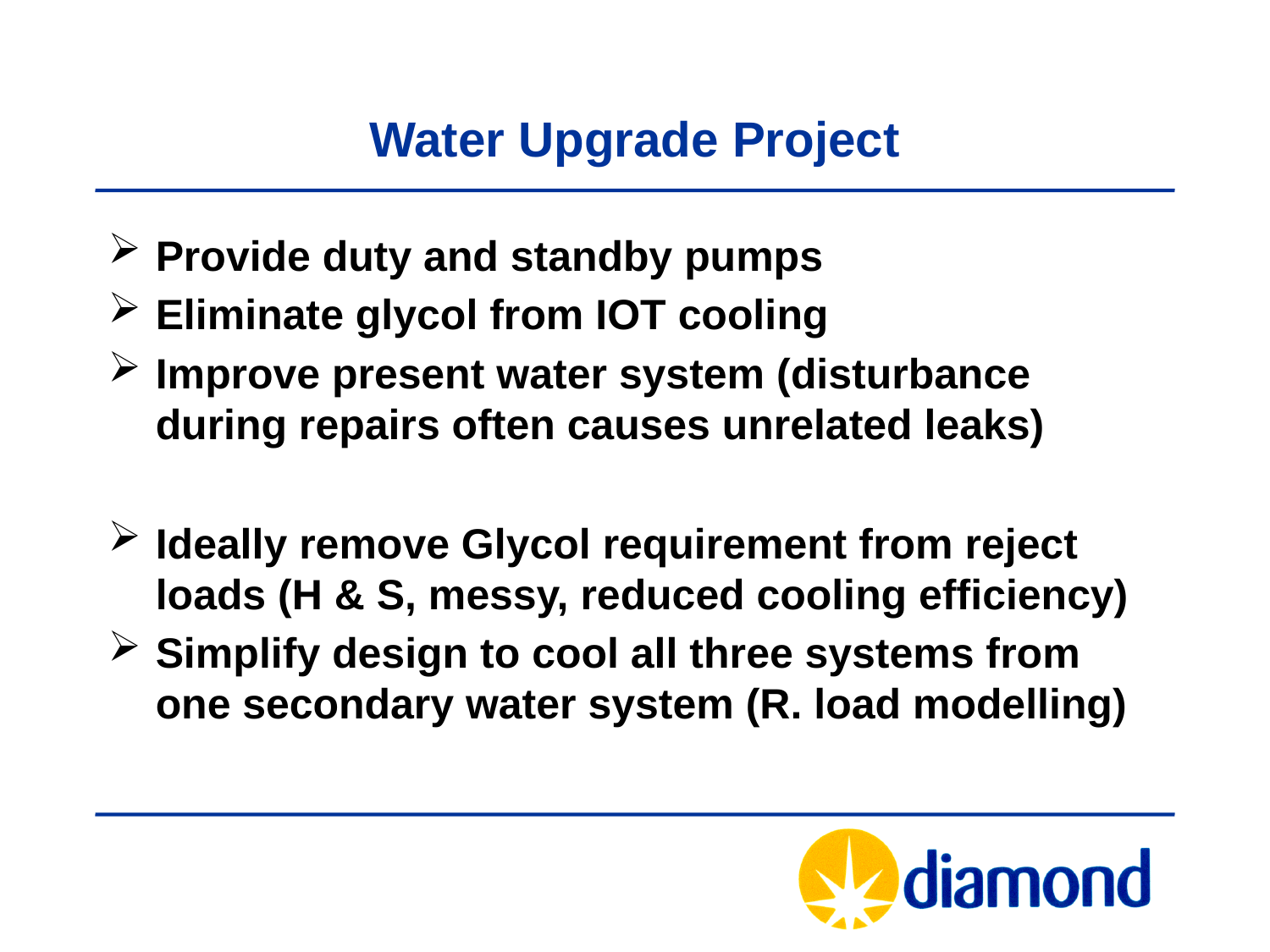

# Water Upgrade Project
Provide duty and standby pumps
Eliminate glycol from IOT cooling
Improve present water system (disturbance during repairs often causes unrelated leaks)

Ideally remove Glycol requirement from reject loads (H & S, messy, reduced cooling efficiency)
Simplify design to cool all three systems from one secondary water system (R. load modelling)